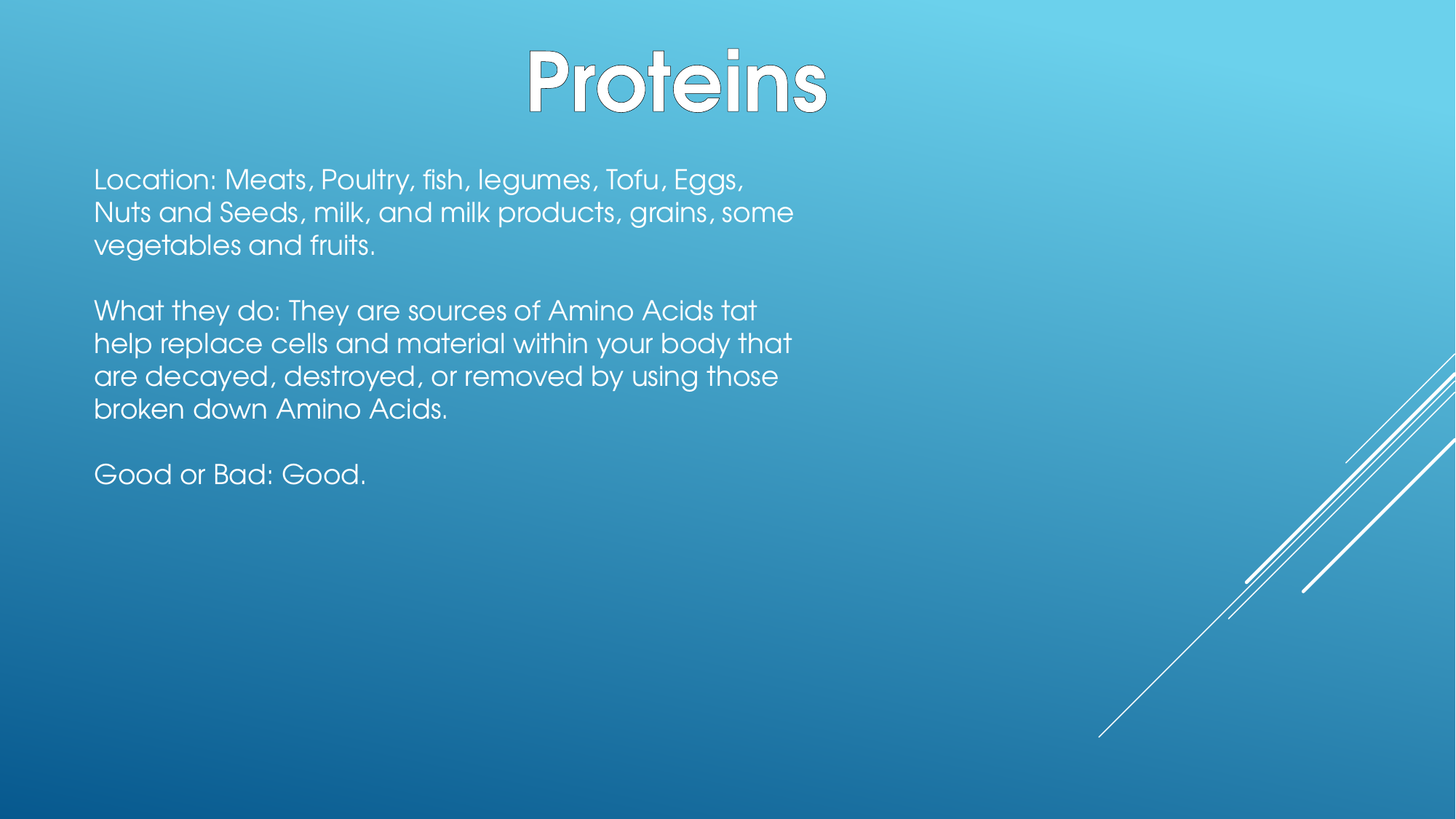

Proteins
Location: Meats, Poultry, fish, legumes, Tofu, Eggs, Nuts and Seeds, milk, and milk products, grains, some vegetables and fruits.

What they do: They are sources of Amino Acids tat help replace cells and material within your body that are decayed, destroyed, or removed by using those broken down Amino Acids.

Good or Bad: Good.